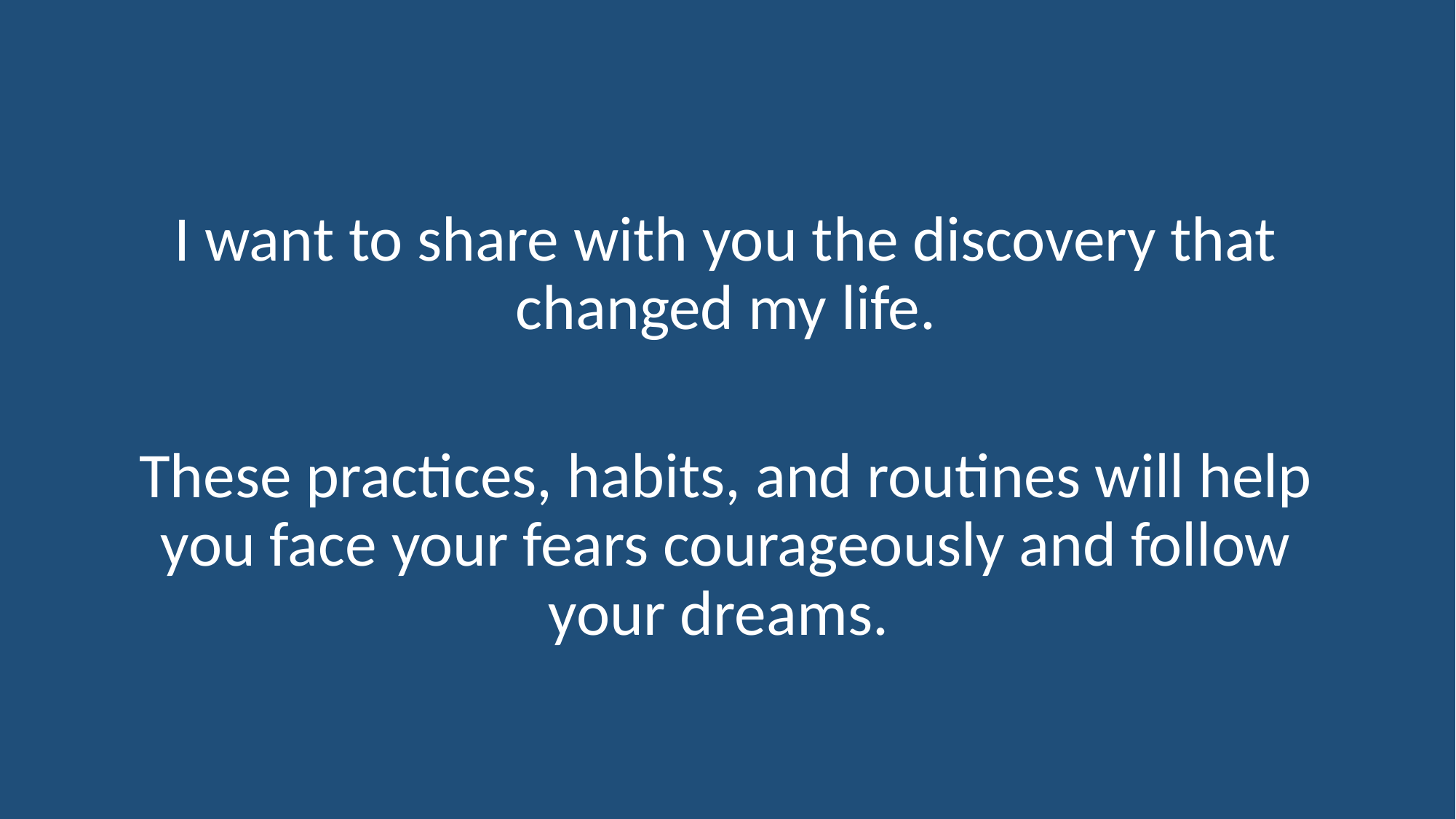

I want to share with you the discovery that changed my life.

These practices, habits, and routines will help you face your fears courageously and follow your dreams.